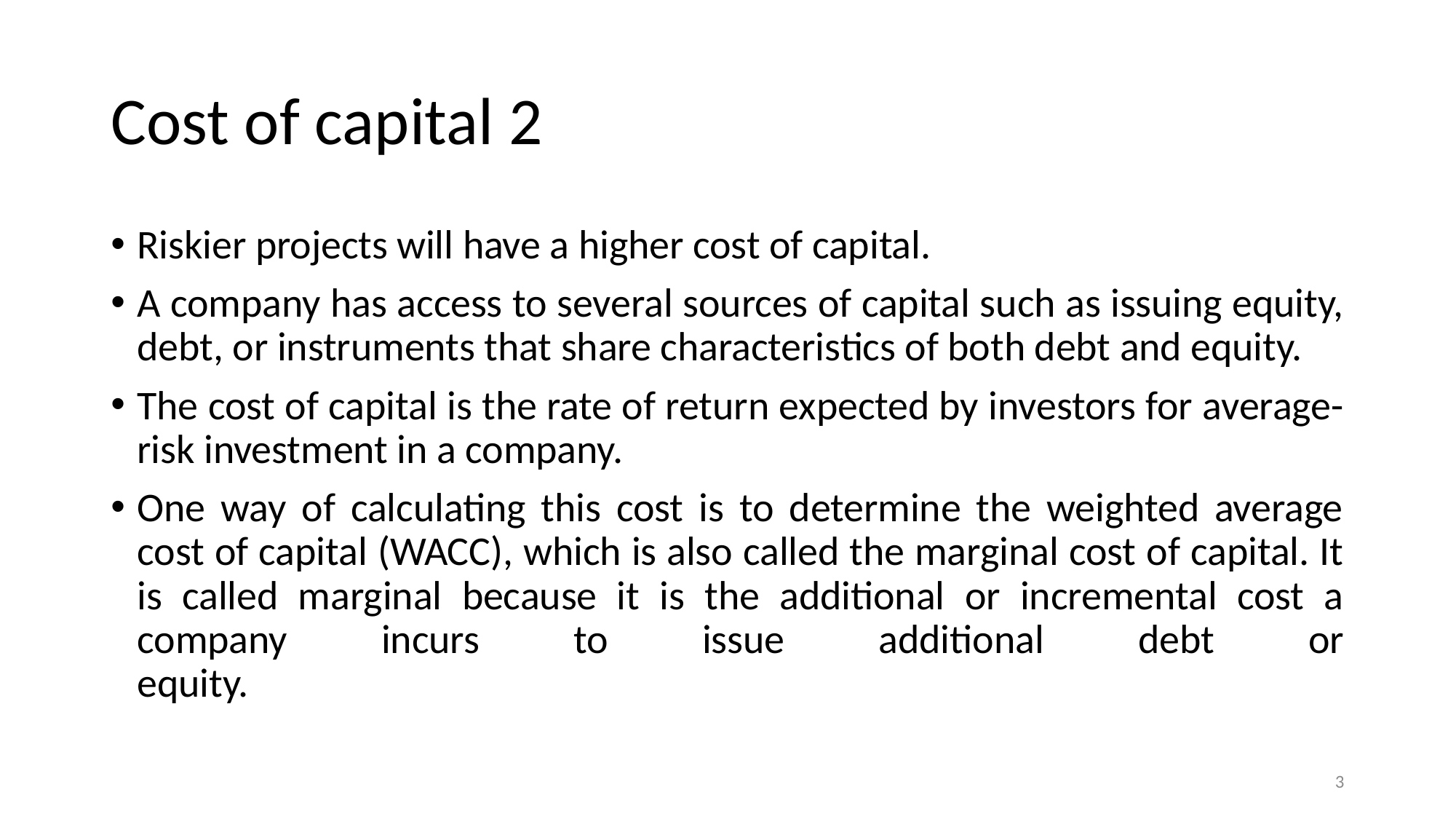

# Cost of capital 2
Riskier projects will have a higher cost of capital.
A company has access to several sources of capital such as issuing equity, debt, or instruments that share characteristics of both debt and equity.
The cost of capital is the rate of return expected by investors for average-risk investment in a company.
One way of calculating this cost is to determine the weighted average cost of capital (WACC), which is also called the marginal cost of capital. It is called marginal because it is the additional or incremental cost a company incurs to issue additional debt or
equity.
3